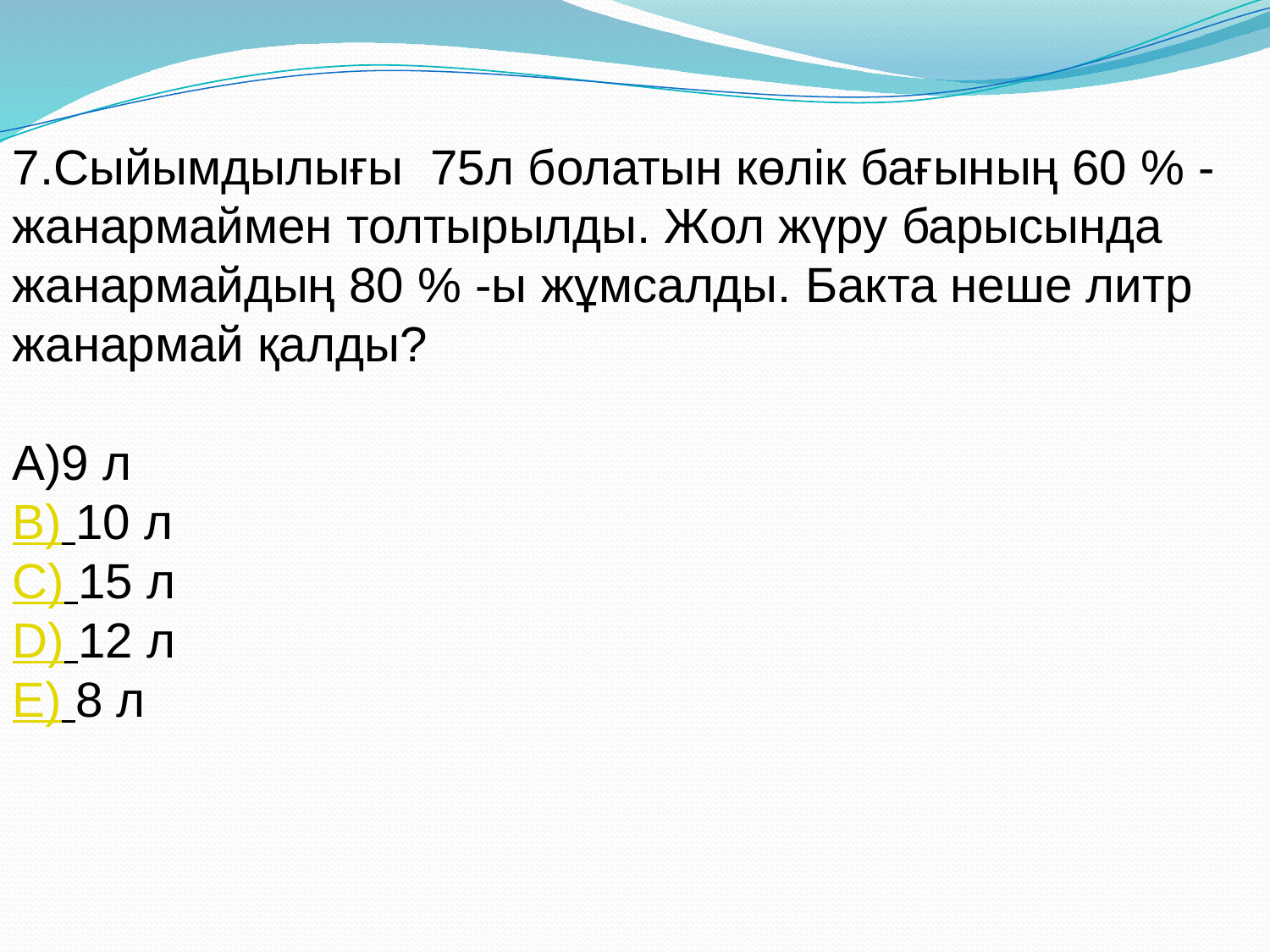

7.Сыйымдылығы  75л болатын көлік бағының 60 % -жанармаймен толтырылды. Жол жүру барысында жанармайдың 80 % -ы жұмсалды. Бакта неше литр жанармай қалды?

A)9 л
B) 10 л
C) 15 л
D) 12 л
E) 8 л